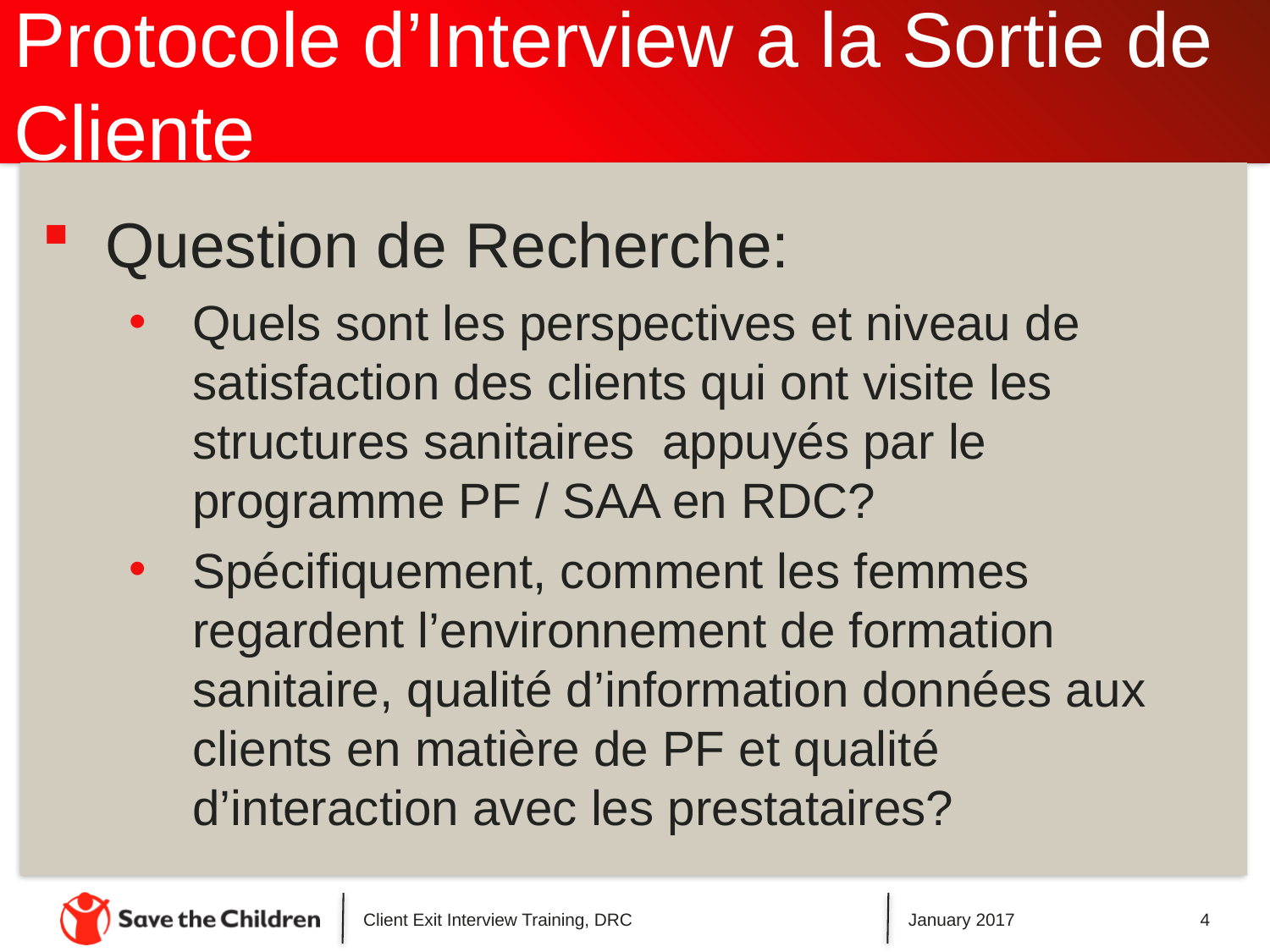

# Protocole d’Interview a la Sortie de Cliente
Question de Recherche:
Quels sont les perspectives et niveau de satisfaction des clients qui ont visite les structures sanitaires  appuyés par le programme PF / SAA en RDC?
Spécifiquement, comment les femmes regardent l’environnement de formation sanitaire, qualité d’information données aux clients en matière de PF et qualité d’interaction avec les prestataires?
Client Exit Interview Training, DRC
January 2017
4